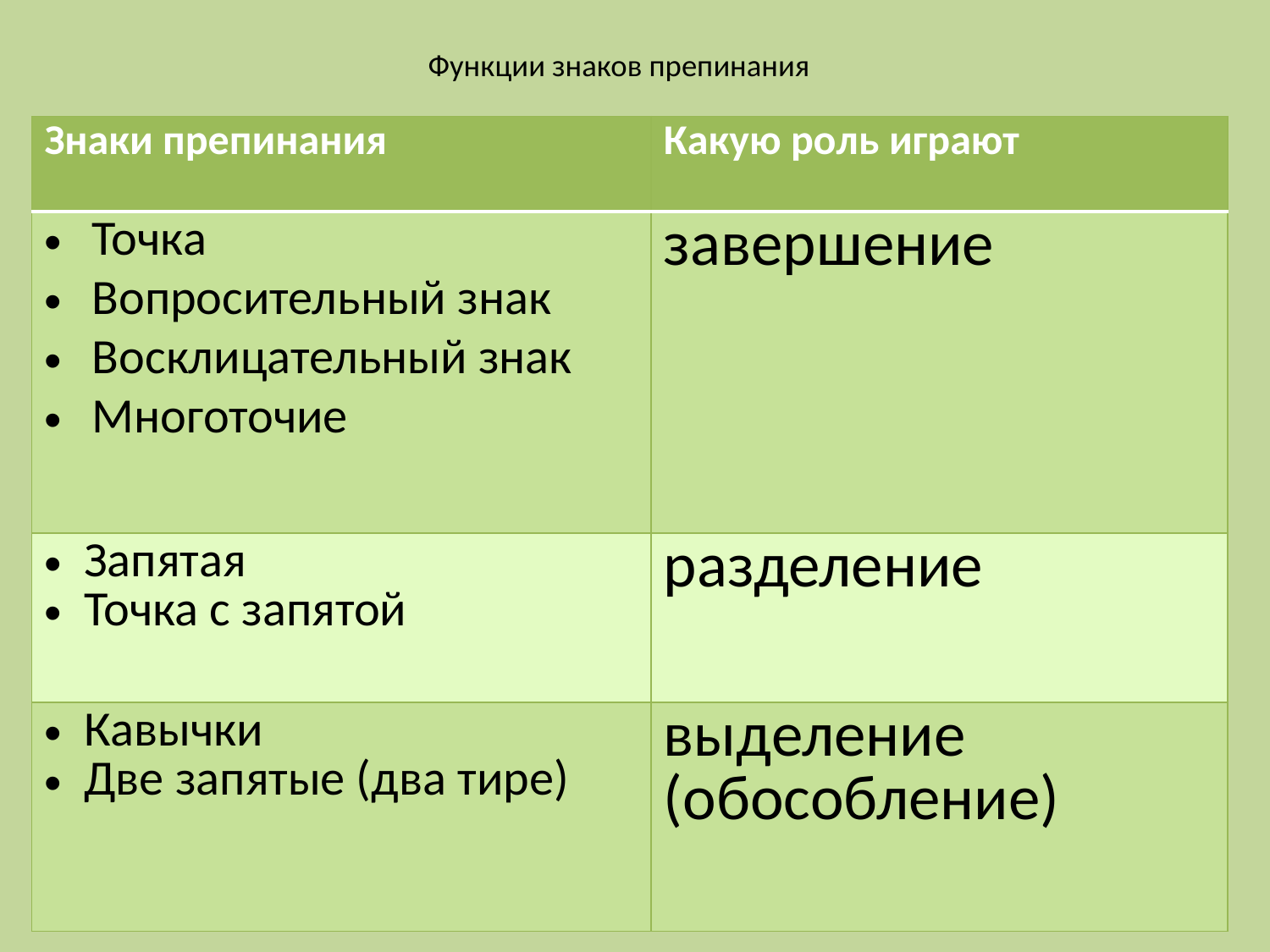

# Функции знаков препинания
| Знаки препинания | Какую роль играют |
| --- | --- |
| Точка Вопросительный знак Восклицательный знак Многоточие | завершение |
| Запятая Точка с запятой | разделение |
| Кавычки Две запятые (два тире) | выделение (обособление) |